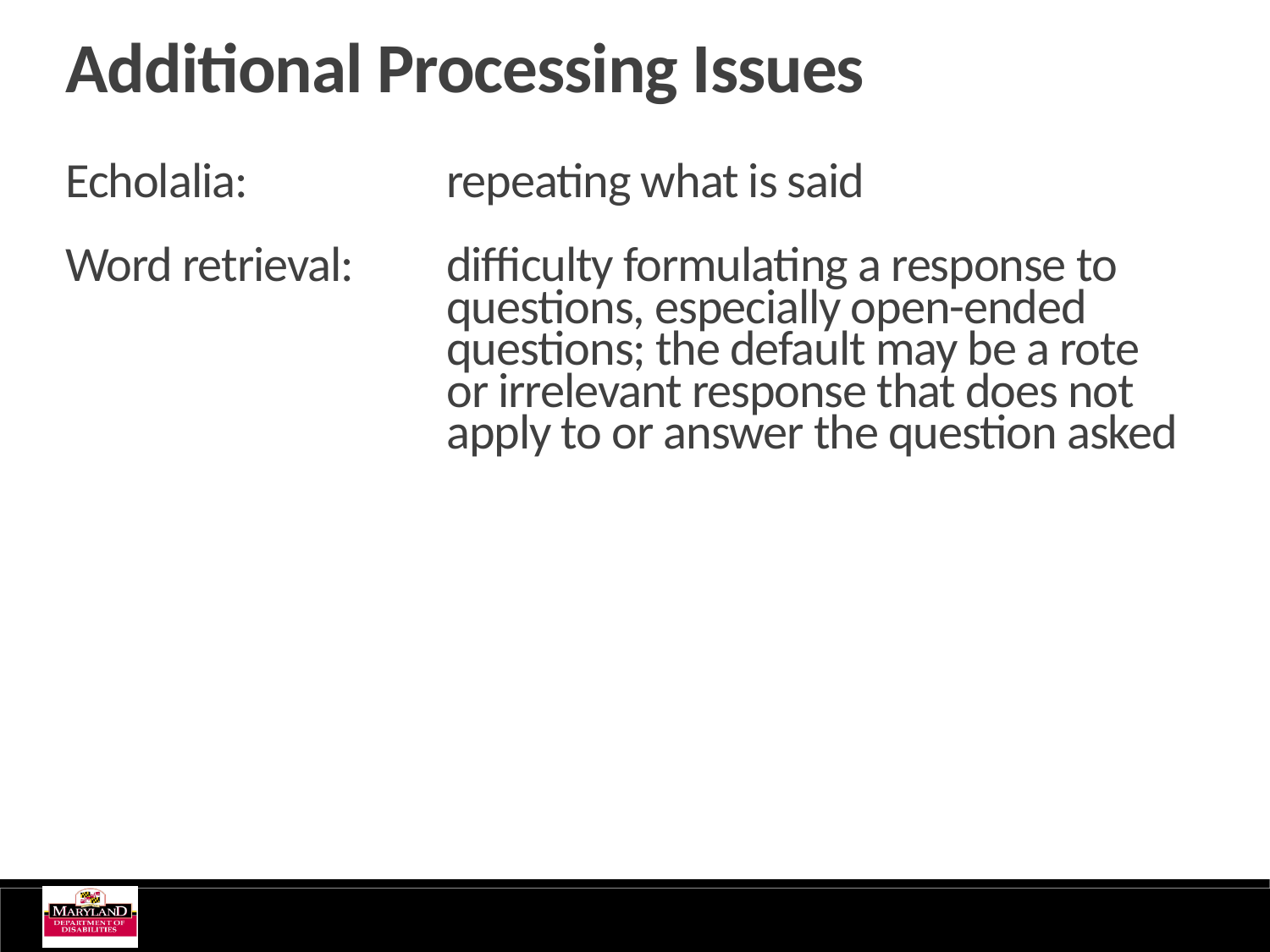

Additional Processing Issues
Echolalia:  		repeating what is said
Word retrieval:  	difficulty formulating a response to 			questions, especially open-ended 			questions; the default may be a rote 			or irrelevant response that does not 			apply to or answer the question asked